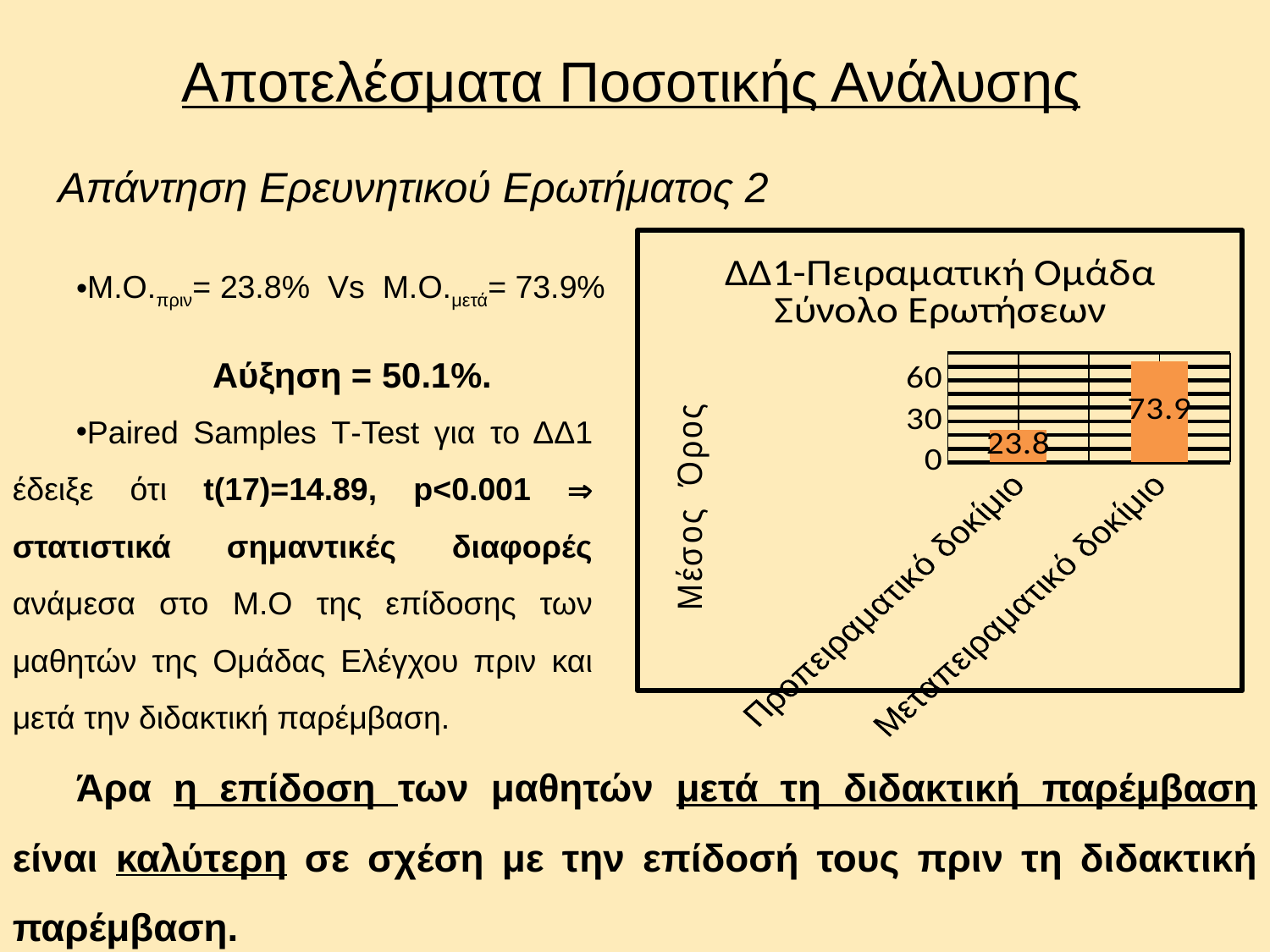

Αποτελέσματα Ποσοτικής Ανάλυσης
   Απάντηση Ερευνητικού Ερωτήματος 2
Μ.Ο.πριν= 23.8%  Vs  Μ.Ο.μετά= 73.9%
              Αύξηση = 50.1%.

### Chart: ΔΔ1-Πειραματική Ομάδα
Σύνολο Ερωτήσεων

| Category |  |
|---|---|
| Προπειραματικό δοκίμιο | 23.8 |
| Μεταπειραματικό δοκίμιο | 73.9 |
Paired Samples Τ-Test για το ΔΔ1 έδειξε ότι t(17)=14.89, p<0.001 ⇒ στατιστικά σημαντικές διαφορές ανάμεσα στο M.O της επίδοσης των μαθητών της Ομάδας Ελέγχου πριν και μετά την διδακτική παρέμβαση.
Άρα η επίδοση των μαθητών μετά τη διδακτική παρέμβαση είναι καλύτερη σε σχέση με την επίδοσή τους πριν τη διδακτική παρέμβαση.